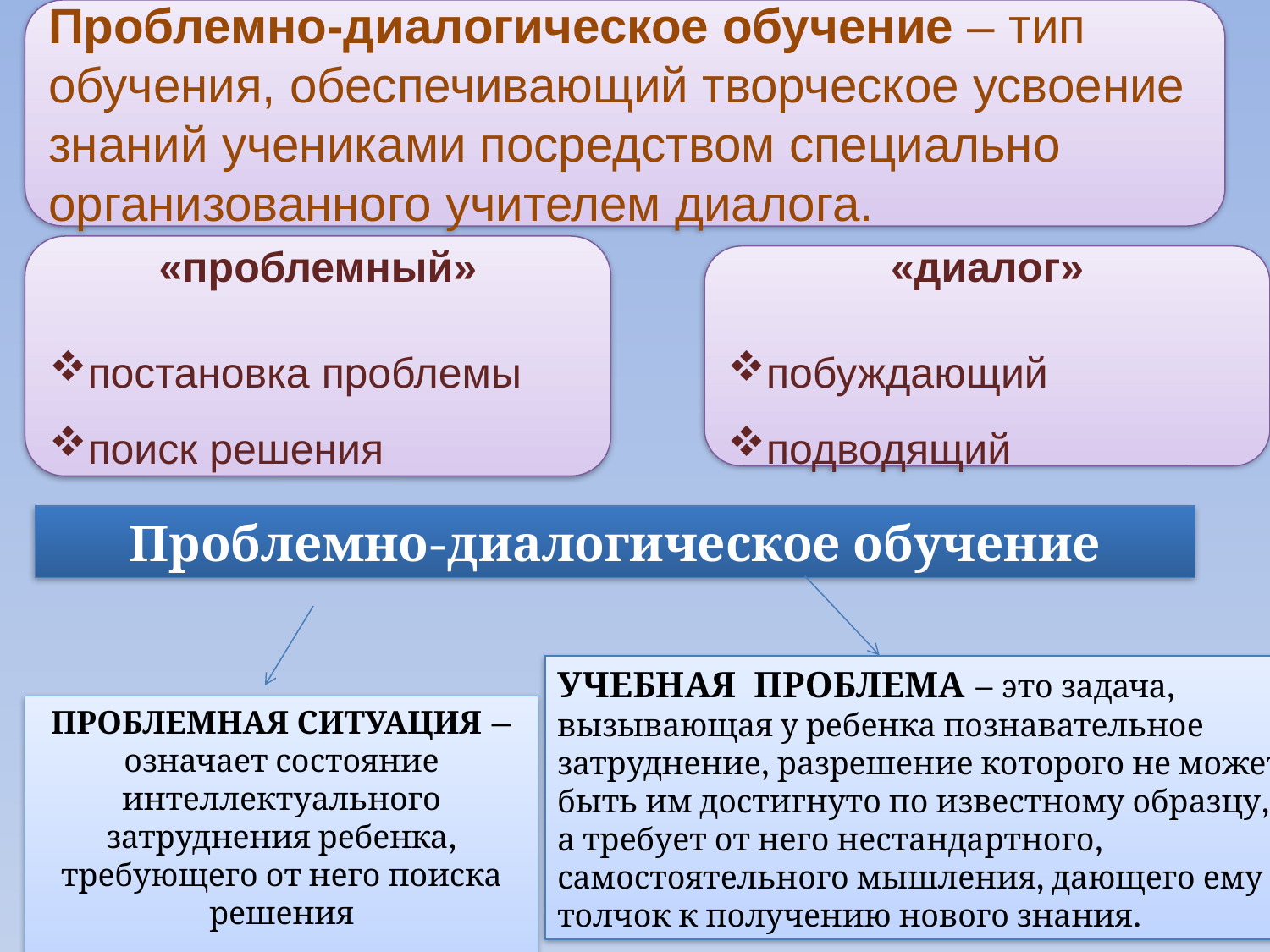

Проблемно-диалогическое обучение – тип обучения, обеспечивающий творческое усвоение знаний учениками посредством специально организованного учителем диалога.
«проблемный»

постановка проблемы
поиск решения
«диалог»

побуждающий
подводящий
Проблемно-диалогическое обучение
УЧЕБНАЯ  ПРОБЛЕМА – это задача, вызывающая у ребенка познавательное затруднение, разрешение которого не может быть им достигнуто по известному образцу, а требует от него нестандартного, самостоятельного мышления, дающего ему толчок к получению нового знания.
ПРОБЛЕМНАЯ СИТУАЦИЯ – означает состояние интеллектуального затруднения ребенка, требующего от него поиска решения